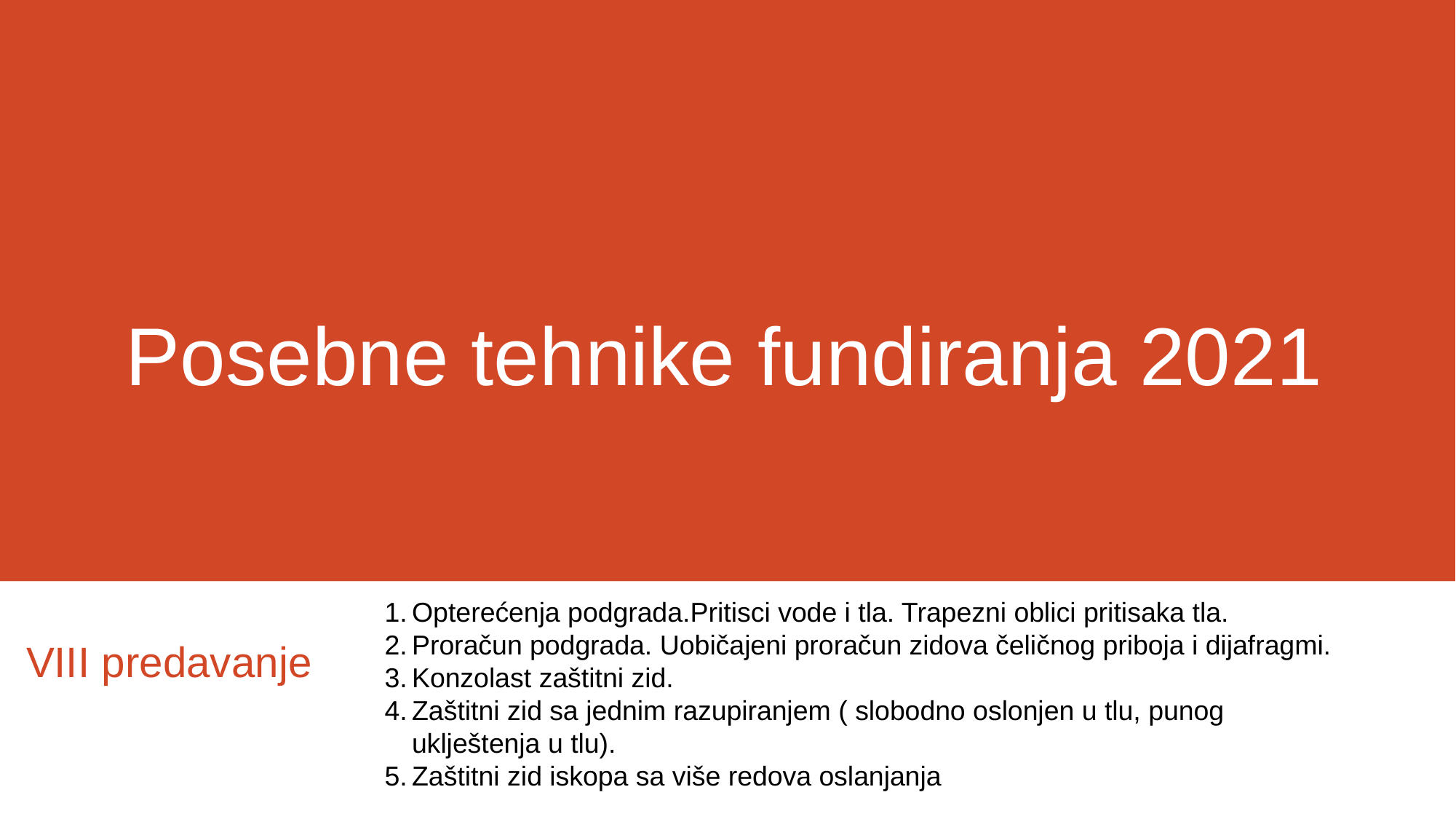

# Posebne tehnike fundiranja 2021
Opterećenja podgrada.Pritisci vode i tla. Trapezni oblici pritisaka tla.
Proračun podgrada. Uobičajeni proračun zidova čeličnog priboja i dijafragmi.
Konzolast zaštitni zid.
Zaštitni zid sa jednim razupiranjem ( slobodno oslonjen u tlu, punog uklještenja u tlu).
Zaštitni zid iskopa sa više redova oslanjanja
VIII predavanje